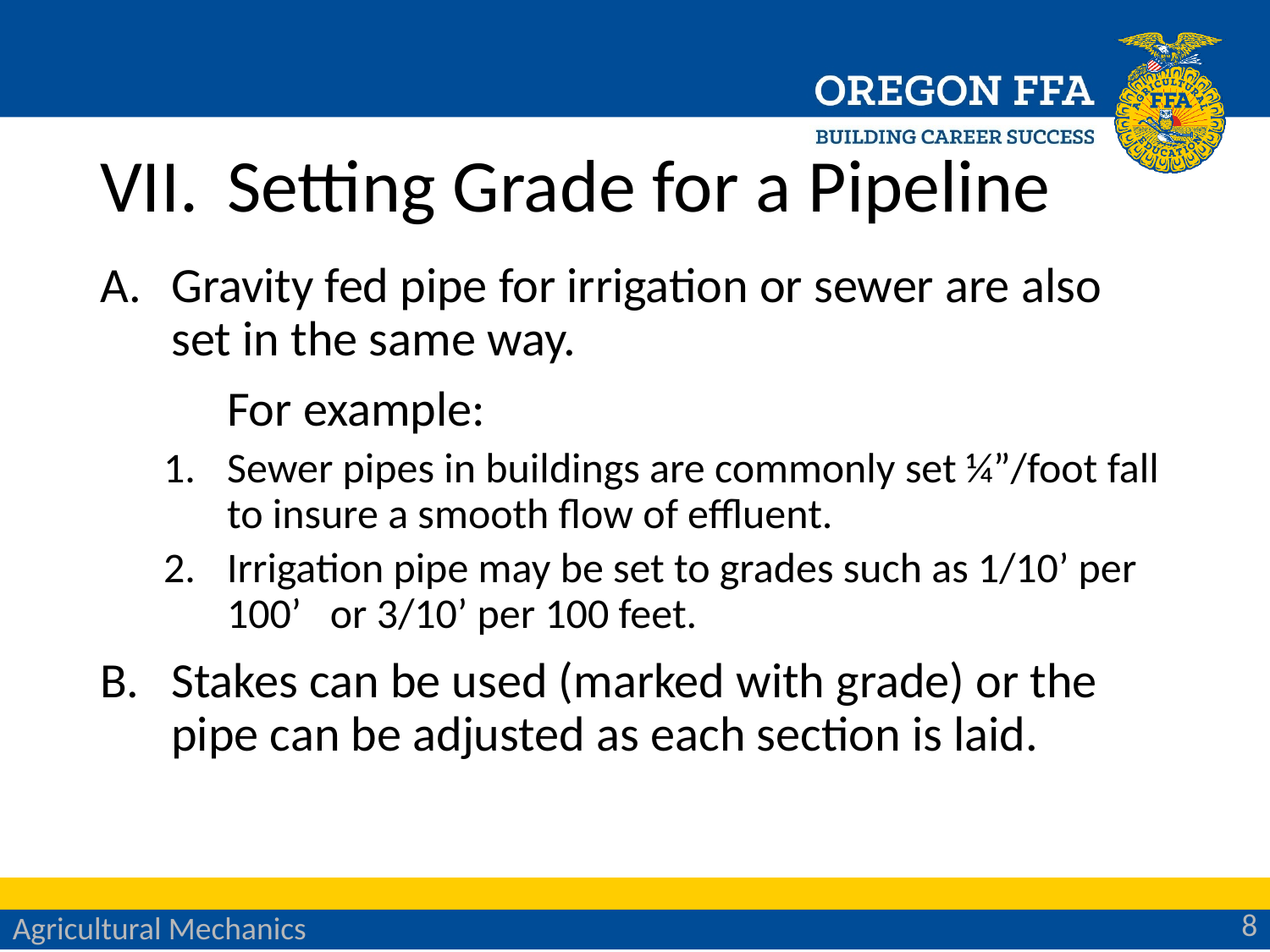

# Setting Grade for a Pipeline
Gravity fed pipe for irrigation or sewer are also set in the same way.
	For example:
Sewer pipes in buildings are commonly set ¼”/foot fall to insure a smooth flow of effluent.
Irrigation pipe may be set to grades such as 1/10’ per 100’   or 3/10’ per 100 feet.
Stakes can be used (marked with grade) or the pipe can be adjusted as each section is laid.
8
Agricultural Mechanics